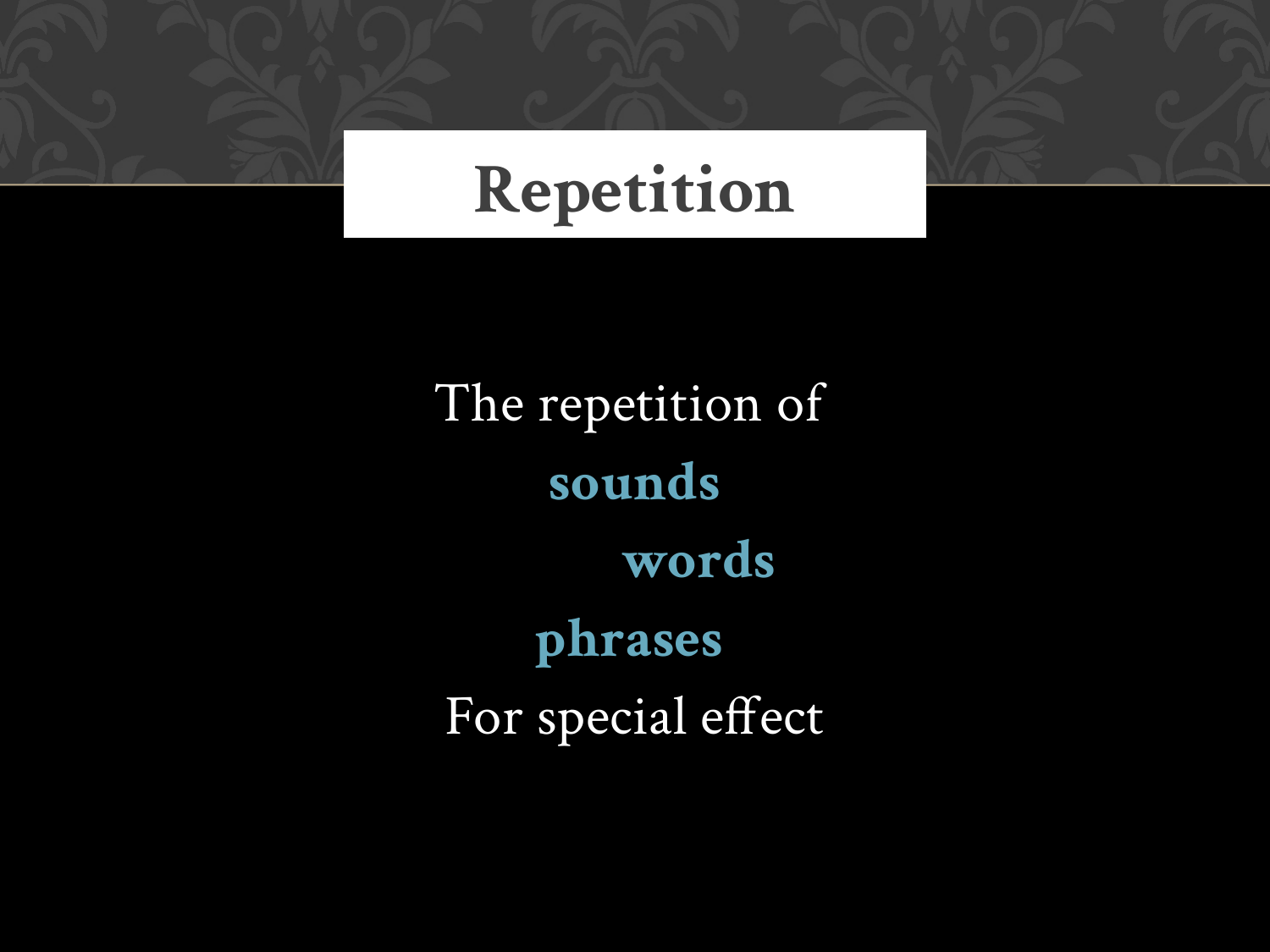

The repetition of
sounds
	words
phrases
For special effect
# Repetition